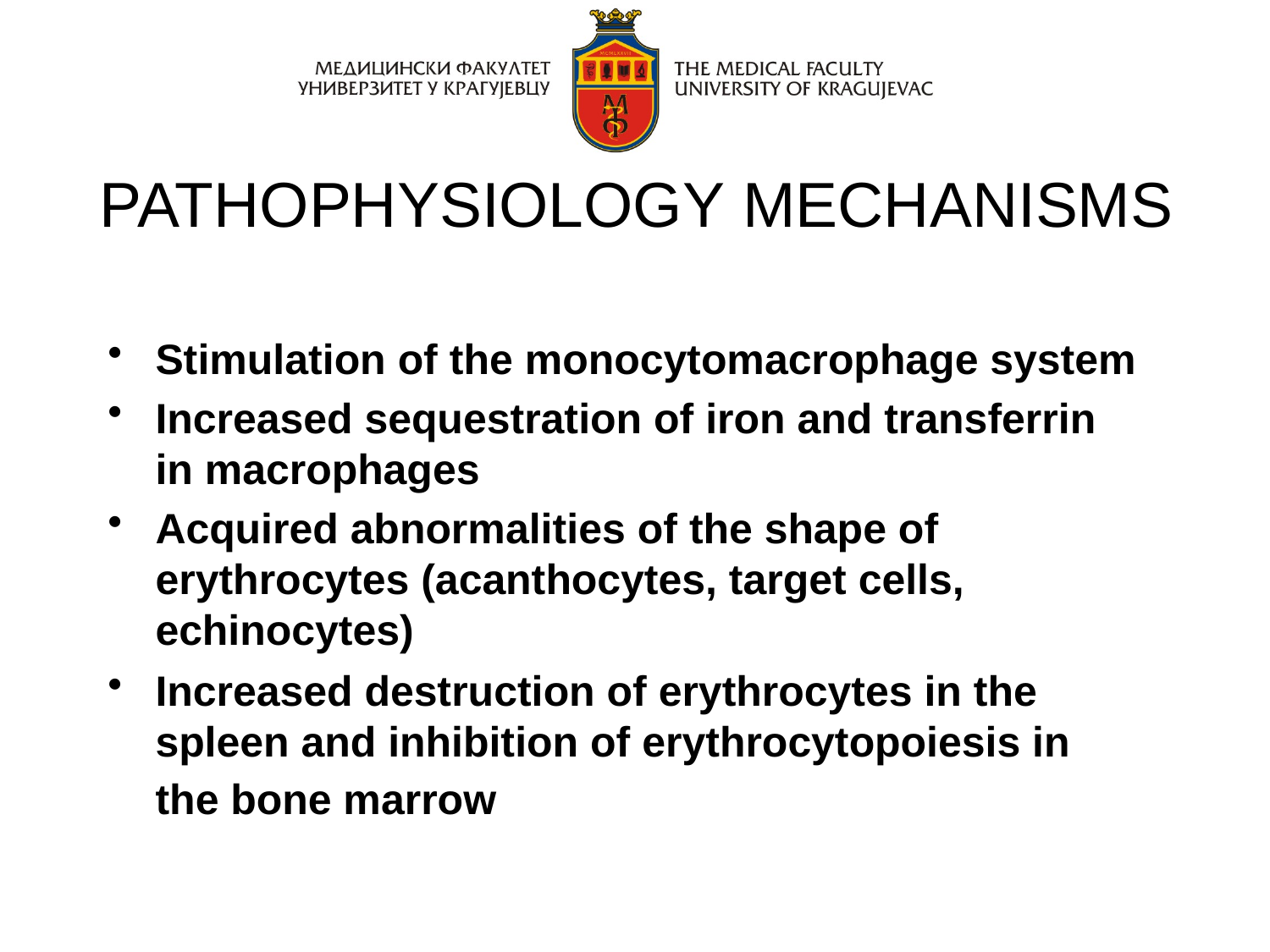

# PATHOPHYSIOLOGY MECHANISMS
Stimulation of the monocytomacrophage system
Increased sequestration of iron and transferrin in macrophages
Acquired abnormalities of the shape of erythrocytes (acanthocytes, target cells, echinocytes)
Increased destruction of erythrocytes in the spleen and inhibition of erythrocytopoiesis in the bone marrow